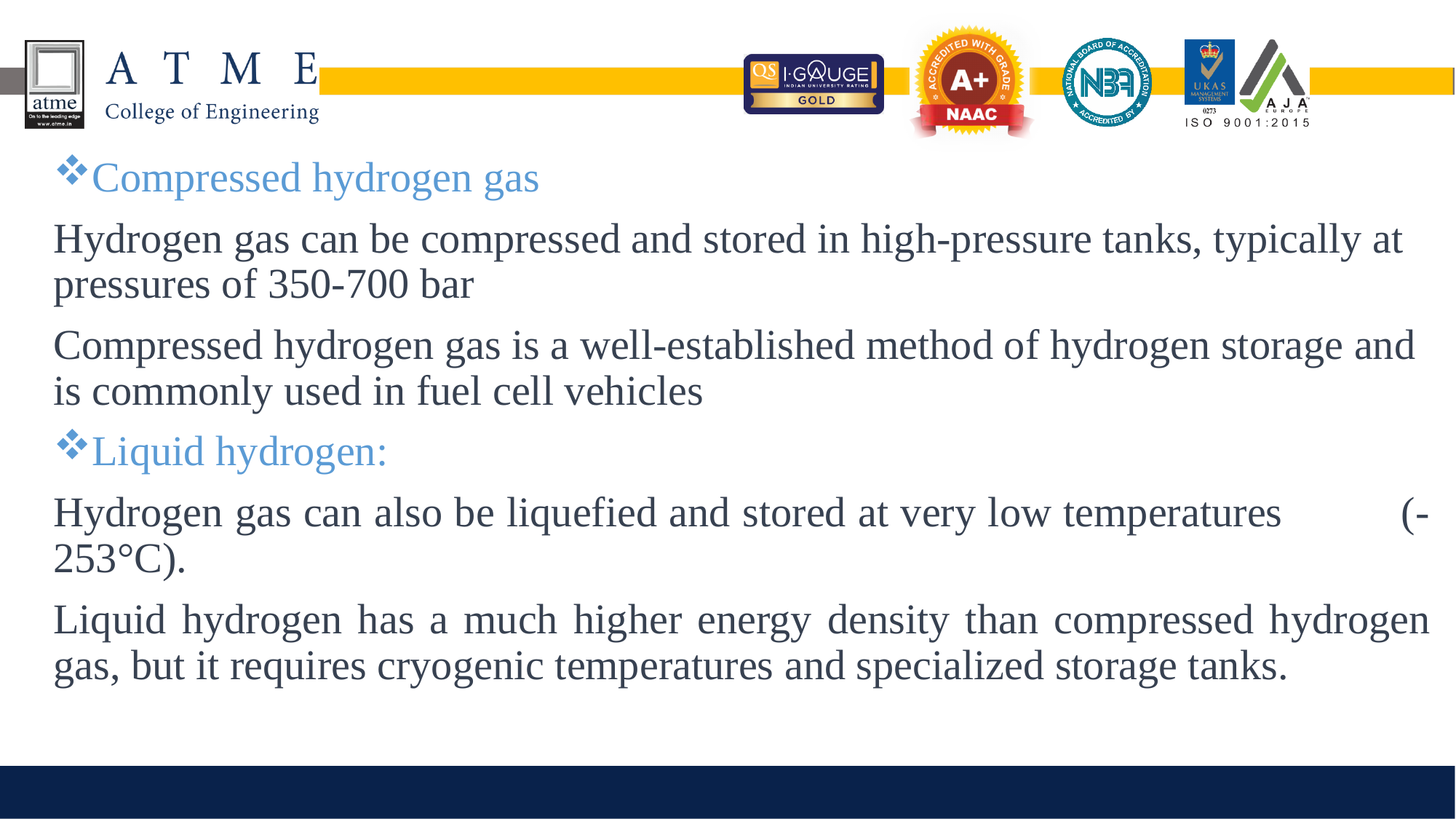

Compressed hydrogen gas
Hydrogen gas can be compressed and stored in high-pressure tanks, typically at pressures of 350-700 bar
Compressed hydrogen gas is a well-established method of hydrogen storage and is commonly used in fuel cell vehicles
Liquid hydrogen:
Hydrogen gas can also be liquefied and stored at very low temperatures          (-253°C).
Liquid hydrogen has a much higher energy density than compressed hydrogen gas, but it requires cryogenic temperatures and specialized storage tanks.